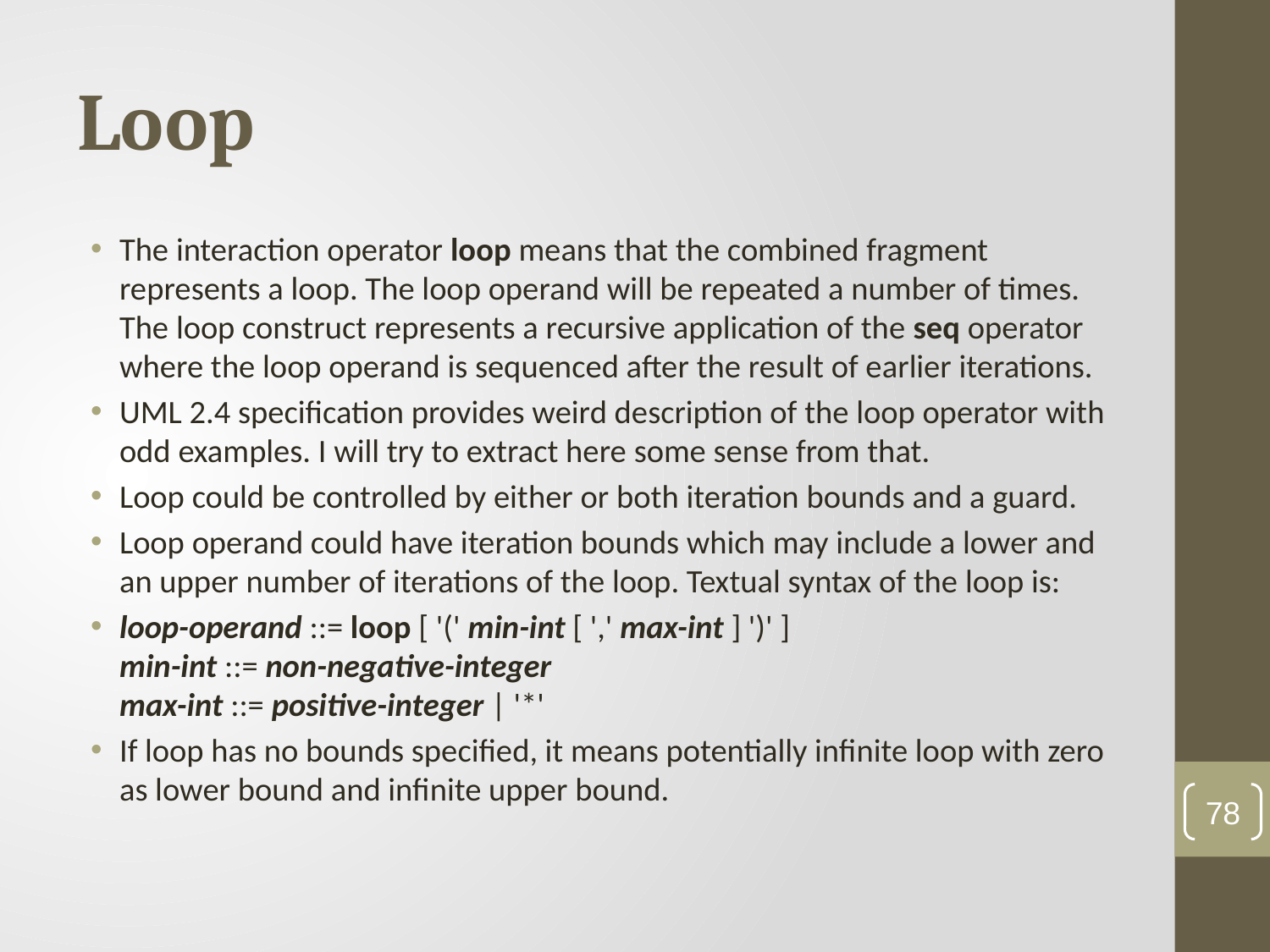

# Loop
The interaction operator loop means that the combined fragment represents a loop. The loop operand will be repeated a number of times. The loop construct represents a recursive application of the seq operator where the loop operand is sequenced after the result of earlier iterations.
UML 2.4 specification provides weird description of the loop operator with odd examples. I will try to extract here some sense from that.
Loop could be controlled by either or both iteration bounds and a guard.
Loop operand could have iteration bounds which may include a lower and an upper number of iterations of the loop. Textual syntax of the loop is:
loop-operand ::= loop [ '(' min-int [ ',' max-int ] ')' ] 
min-int ::= non-negative-integer 
max-int ::= positive-integer | '*'
If loop has no bounds specified, it means potentially infinite loop with zero as lower bound and infinite upper bound.

78